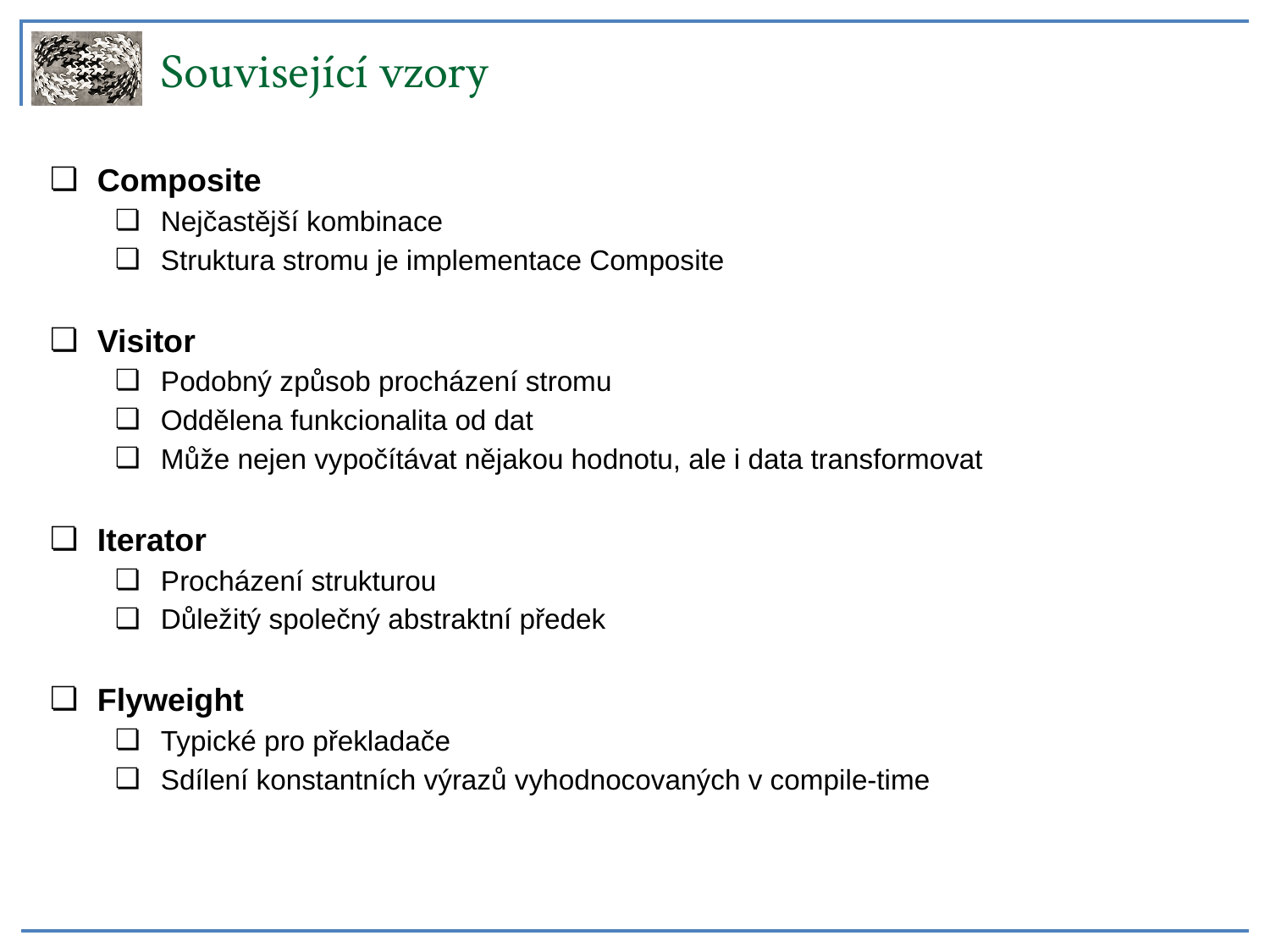

Související vzory
Composite
Nejčastější kombinace
Struktura stromu je implementace Composite

Visitor
Podobný způsob procházení stromu
Oddělena funkcionalita od dat
Může nejen vypočítávat nějakou hodnotu, ale i data transformovat

Iterator
Procházení strukturou
Důležitý společný abstraktní předek

Flyweight
Typické pro překladače
Sdílení konstantních výrazů vyhodnocovaných v compile-time